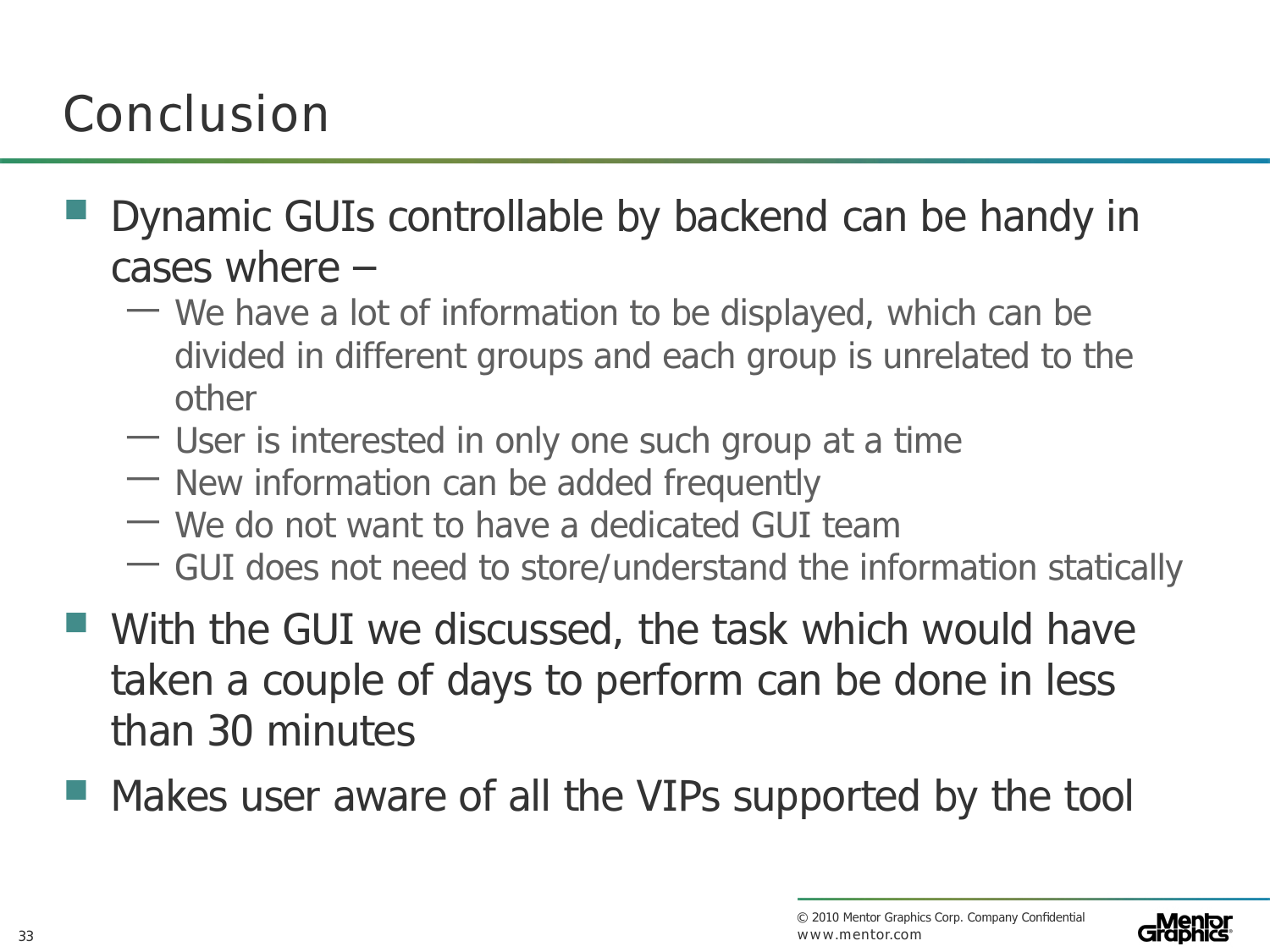

# Conclusion
Dynamic GUIs controllable by backend can be handy in cases where –
We have a lot of information to be displayed, which can be divided in different groups and each group is unrelated to the other
User is interested in only one such group at a time
New information can be added frequently
We do not want to have a dedicated GUI team
GUI does not need to store/understand the information statically
With the GUI we discussed, the task which would have taken a couple of days to perform can be done in less than 30 minutes
Makes user aware of all the VIPs supported by the tool

33